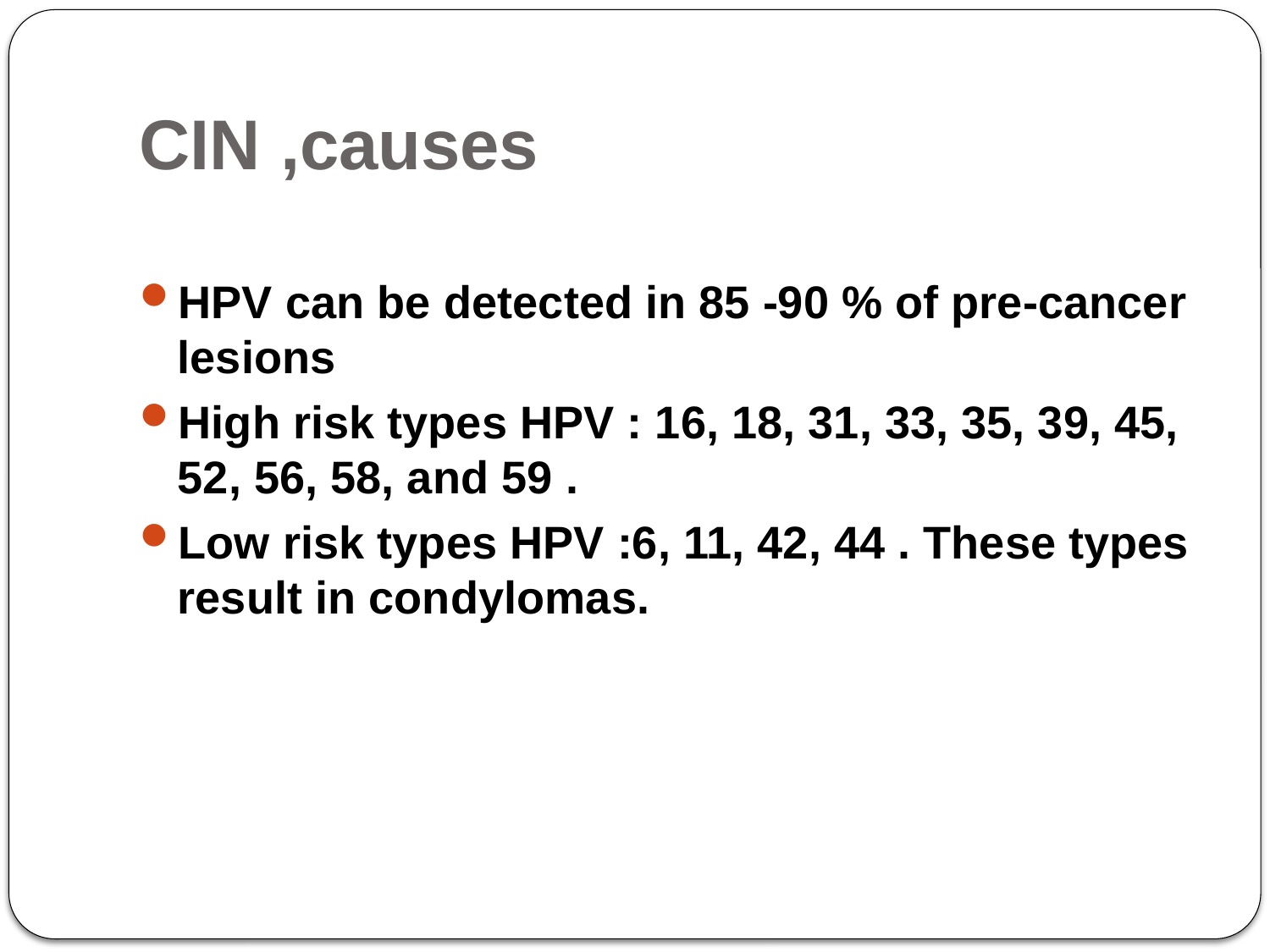

# CIN ,causes

HPV can be detected in 85 -90 % of pre-cancer lesions
High risk types HPV : 16, 18, 31, 33, 35, 39, 45, 52, 56, 58, and 59 .
Low risk types HPV :6, 11, 42, 44 . These types result in condylomas.